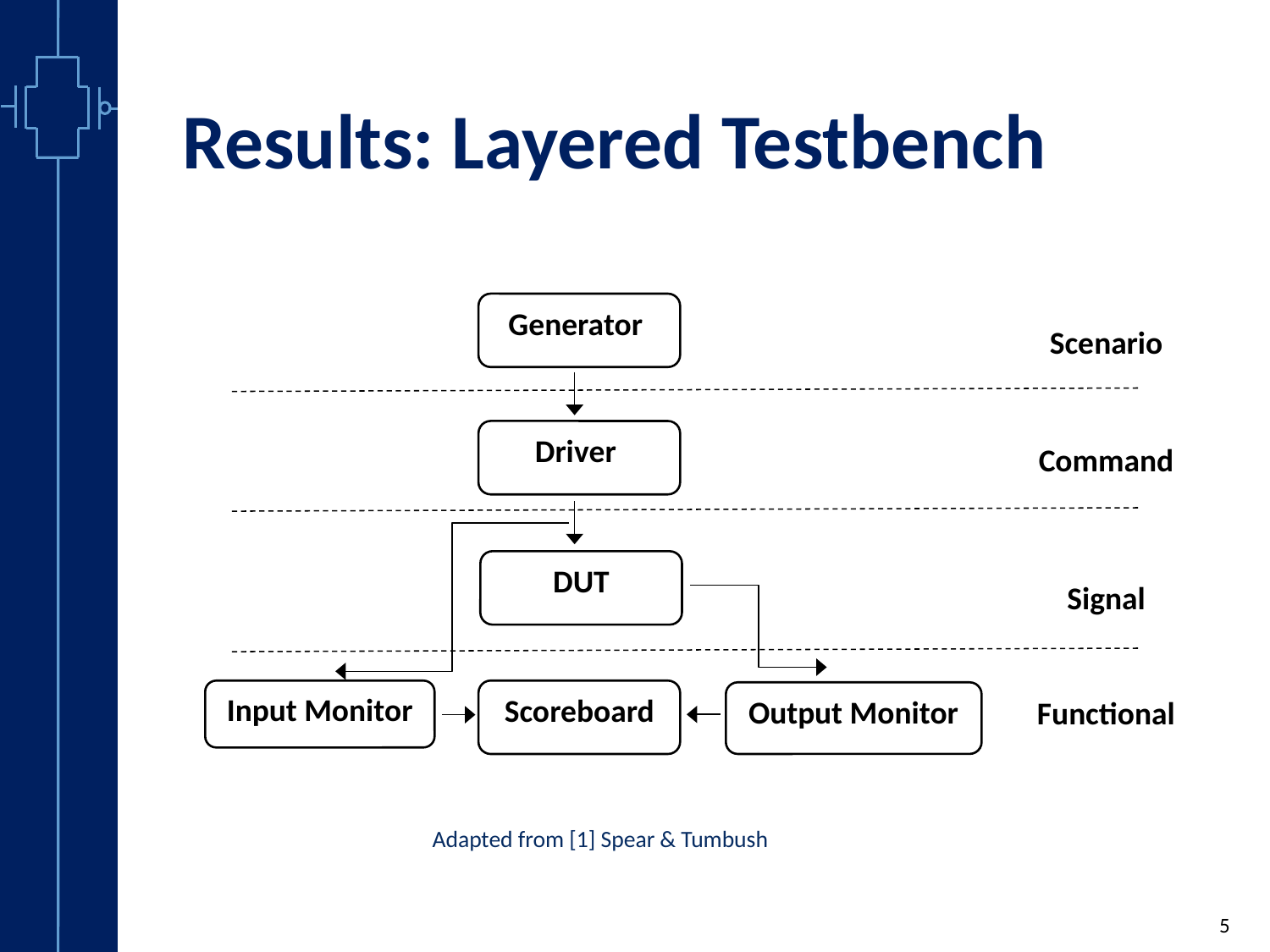

# Results: Layered Testbench
Generator
Driver
DUT
Input Monitor
Scoreboard
Output Monitor
Scenario
Command
Signal
Functional
Adapted from [1] Spear & Tumbush
5